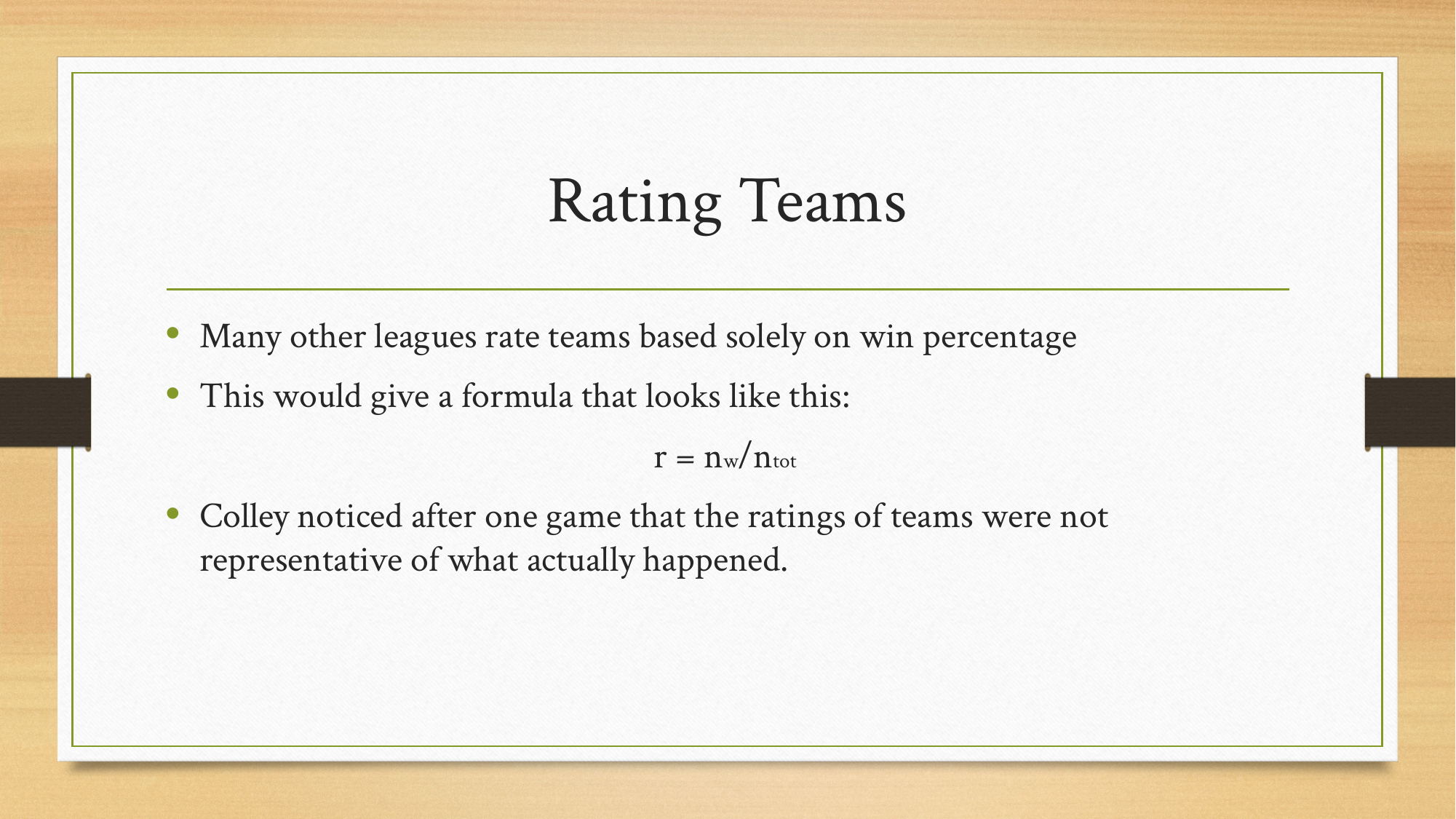

# Rating Teams
Many other leagues rate teams based solely on win percentage
This would give a formula that looks like this:
r = nw/ntot
Colley noticed after one game that the ratings of teams were not representative of what actually happened.